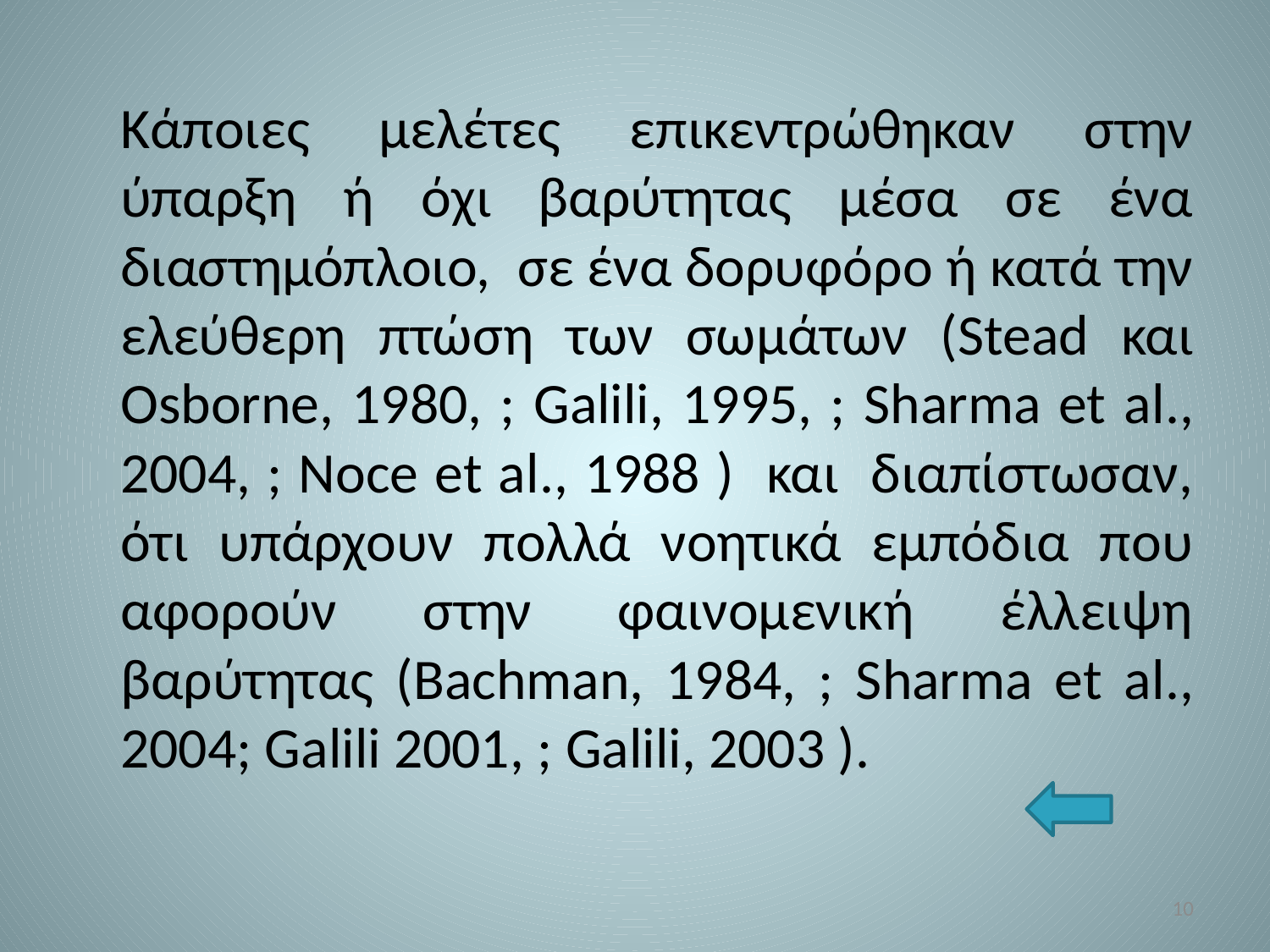

Κάποιες μελέτες επικεντρώθηκαν στην ύπαρξη ή όχι βαρύτητας μέσα σε ένα διαστημόπλοιο,  σε ένα δορυφόρο ή κατά την ελεύθερη πτώση των σωμάτων (Stead και Osborne, 1980, ; Galili, 1995, ; Sharma et al., 2004, ; Noce et al., 1988 )  και  διαπίστωσαν, ότι υπάρχουν πολλά νοητικά εμπόδια που αφορούν στην φαινομενική έλλειψη βαρύτητας (Bachman, 1984, ; Sharma et al., 2004; Galili 2001, ; Galili, 2003 ).

10